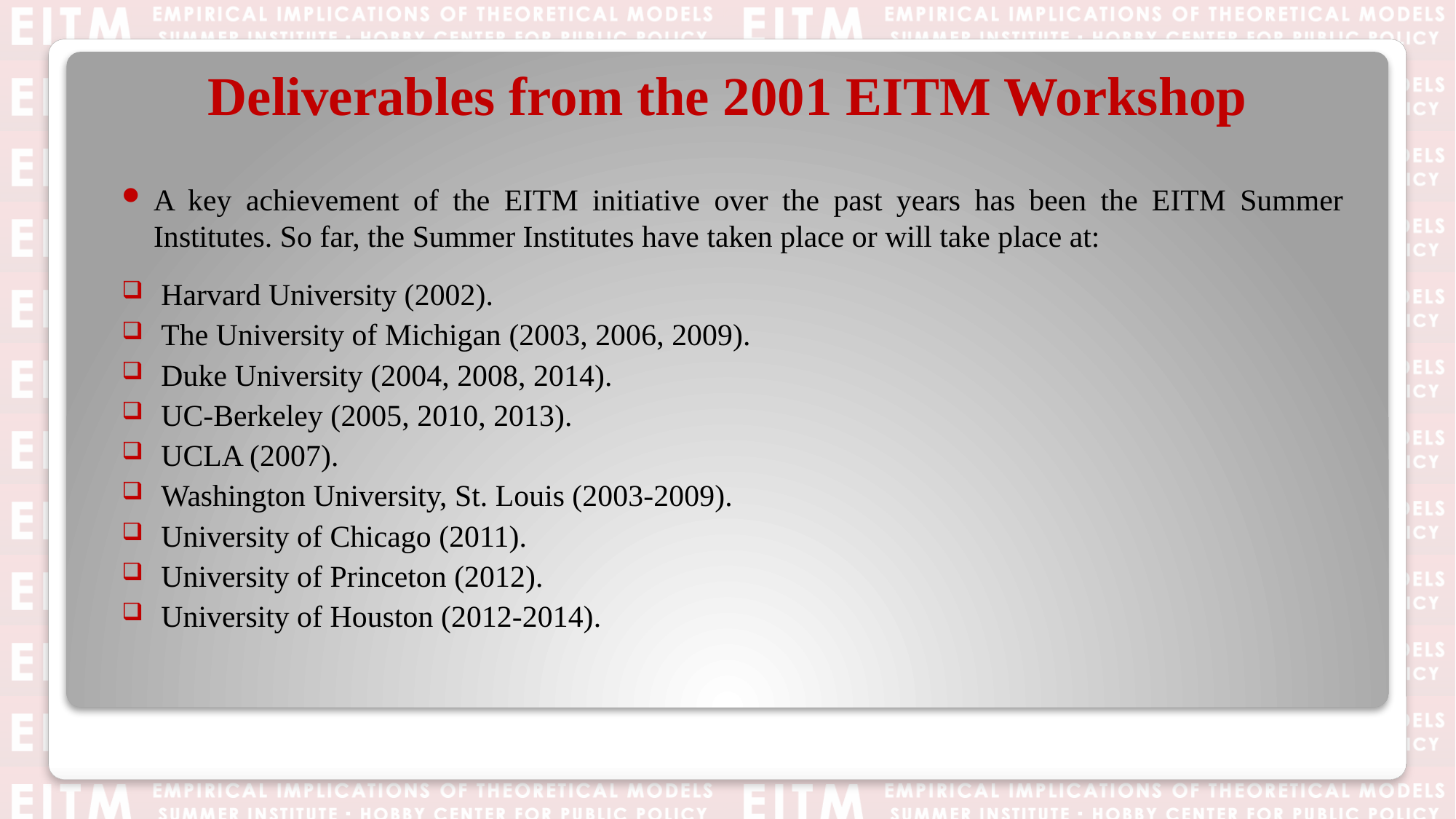

# Deliverables from the 2001 EITM Workshop
A key achievement of the EITM initiative over the past years has been the EITM Summer Institutes. So far, the Summer Institutes have taken place or will take place at:
 Harvard University (2002).
 The University of Michigan (2003, 2006, 2009).
 Duke University (2004, 2008, 2014).
 UC-Berkeley (2005, 2010, 2013).
 UCLA (2007).
 Washington University, St. Louis (2003-2009).
 University of Chicago (2011).
 University of Princeton (2012).
 University of Houston (2012-2014).